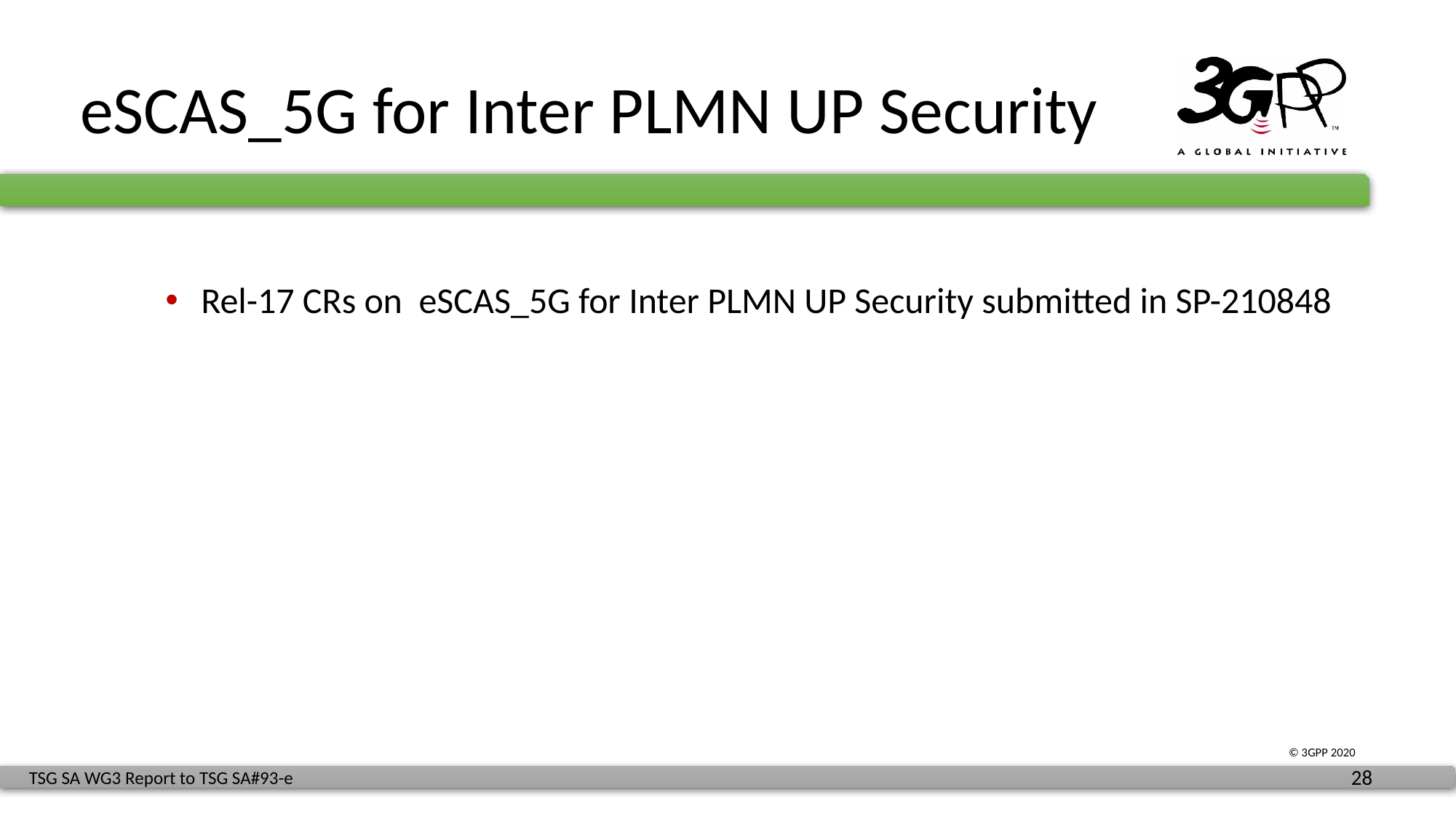

# eSCAS_5G for Inter PLMN UP Security

 Rel-17 CRs on  eSCAS_5G for Inter PLMN UP Security submitted in SP-210848